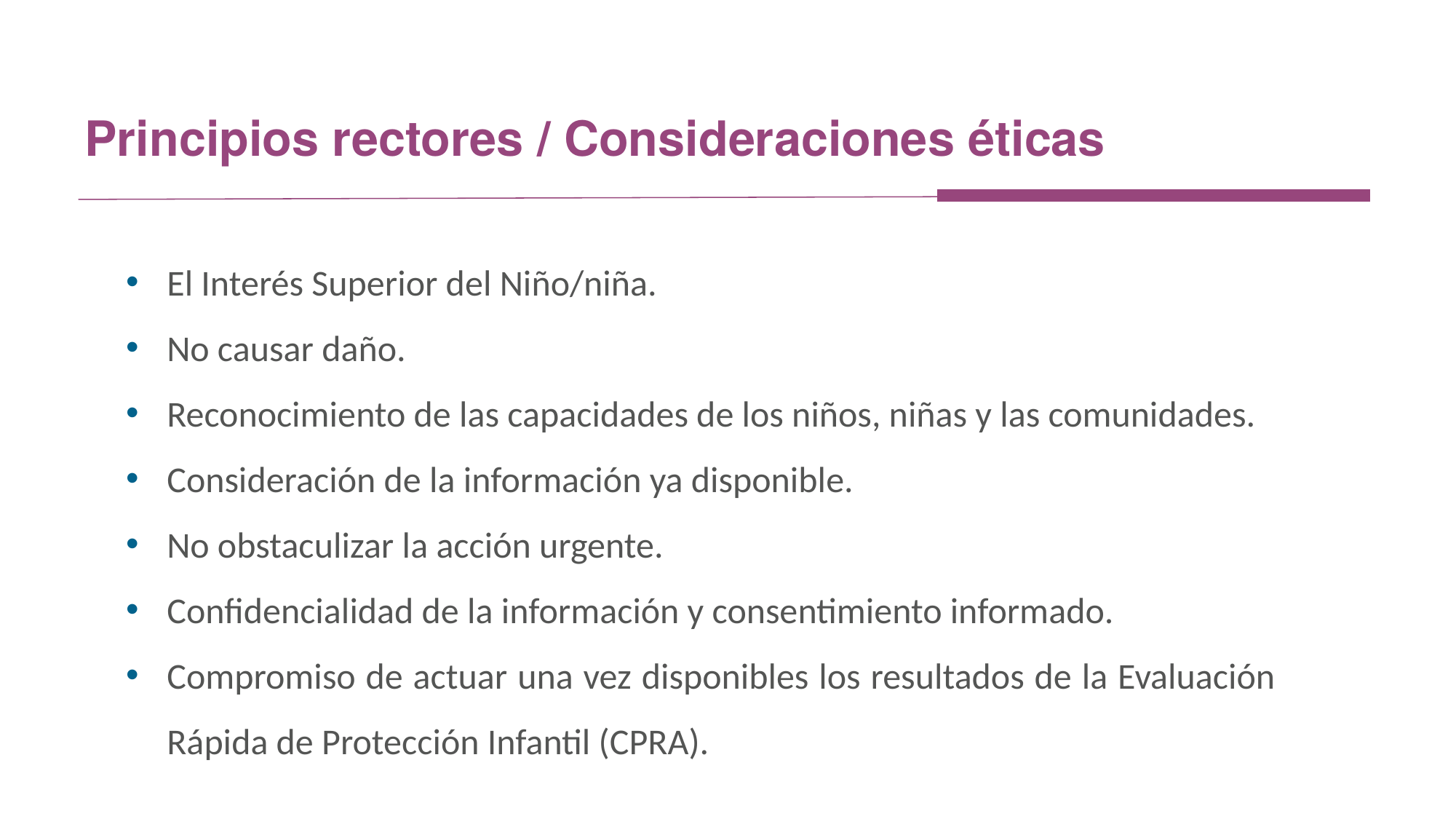

Principios rectores / Consideraciones éticas
El Interés Superior del Niño/niña.
No causar daño.
Reconocimiento de las capacidades de los niños, niñas y las comunidades.
Consideración de la información ya disponible.
No obstaculizar la acción urgente.
Confidencialidad de la información y consentimiento informado.
Compromiso de actuar una vez disponibles los resultados de la Evaluación Rápida de Protección Infantil (CPRA).